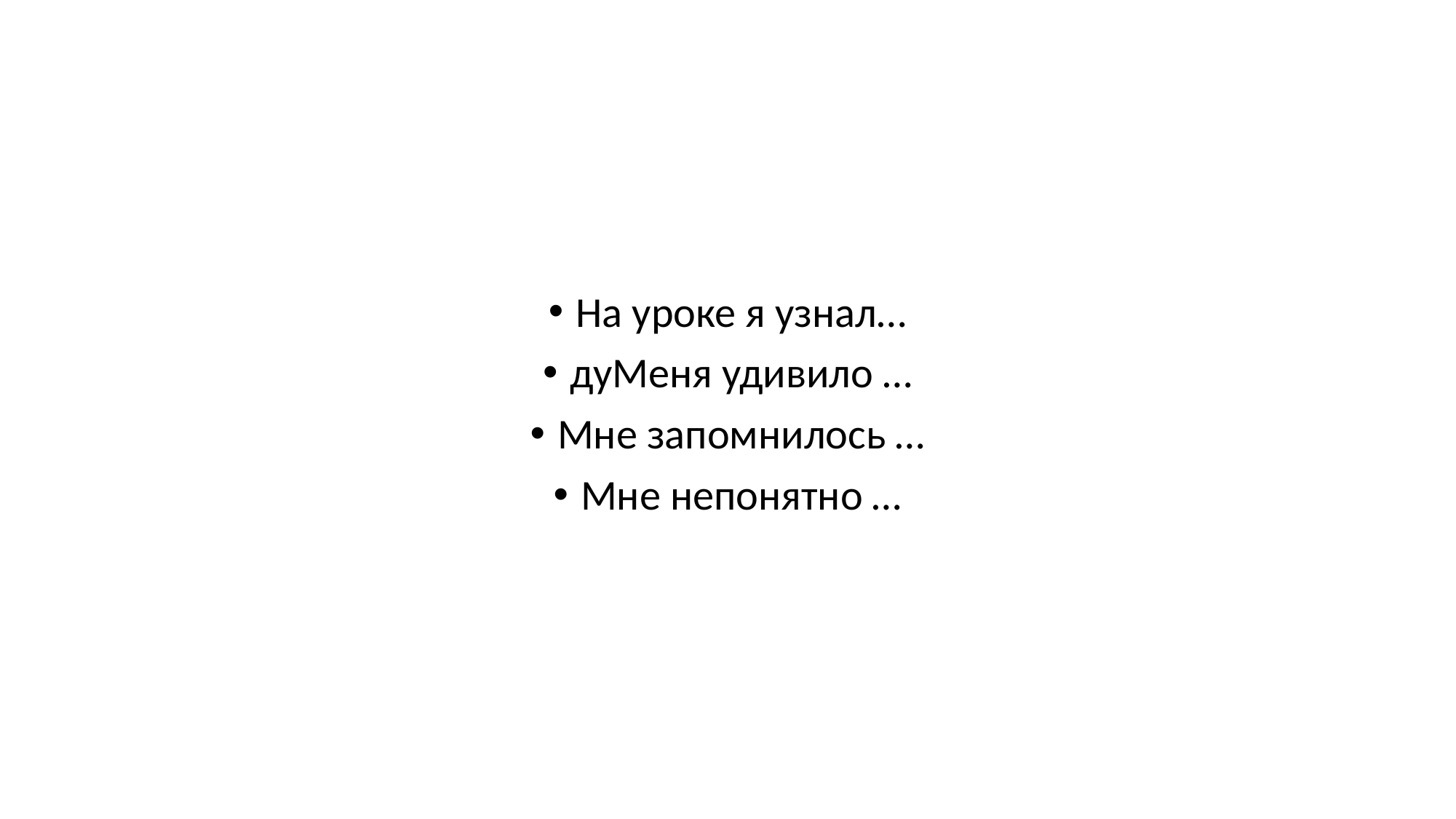

#
На уроке я узнал…
дуМеня удивило …
Мне запомнилось …
Мне непонятно …